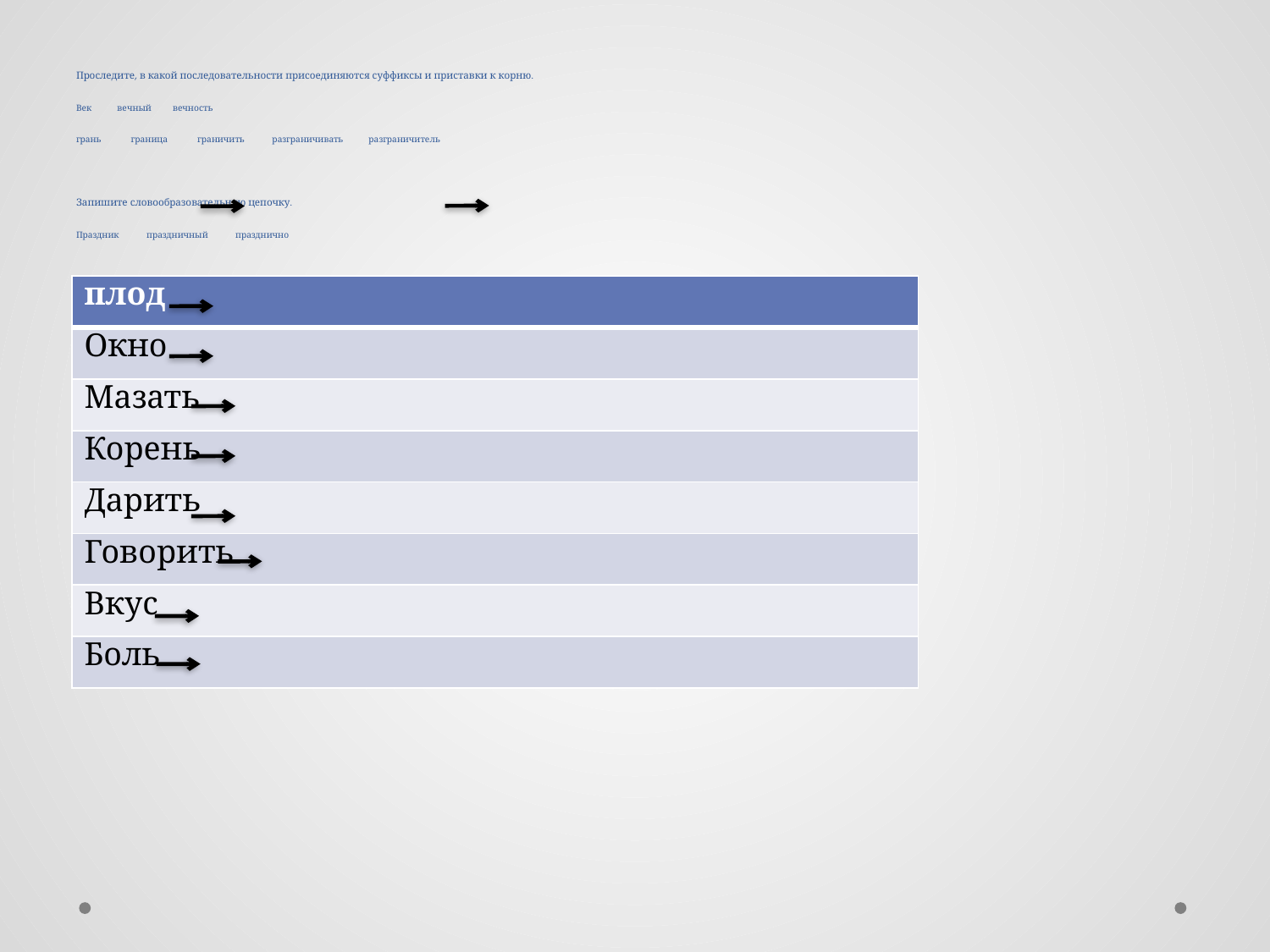

# Проследите, в какой последовательности присоединяются суффиксы и приставки к корню. Век            вечный          вечность грань              граница              граничить             разграничивать            разграничитель Запишите словообразовательную цепочку. Праздник             праздничный             празднично
| плод |
| --- |
| Окно |
| Мазать |
| Корень |
| Дарить |
| Говорить |
| Вкус |
| Боль |